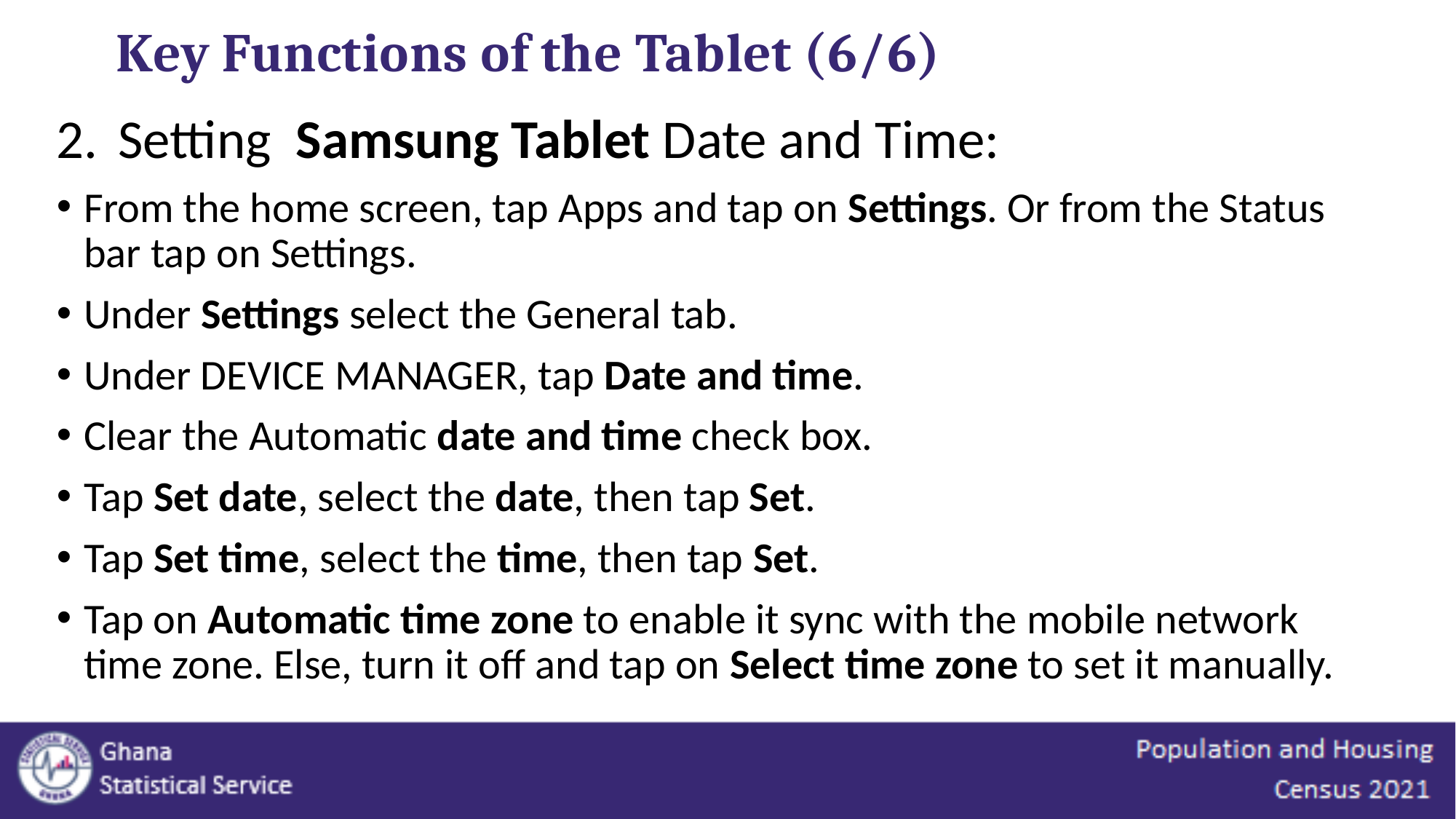

# Key Functions of the Tablet (6/6)
Setting  Samsung Tablet Date and Time:
From the home screen, tap Apps and tap on Settings. Or from the Status bar tap on Settings.
Under Settings select the General tab.
Under DEVICE MANAGER, tap Date and time.
Clear the Automatic date and time check box.
Tap Set date, select the date, then tap Set.
Tap Set time, select the time, then tap Set.
Tap on Automatic time zone to enable it sync with the mobile network time zone. Else, turn it off and tap on Select time zone to set it manually.
14